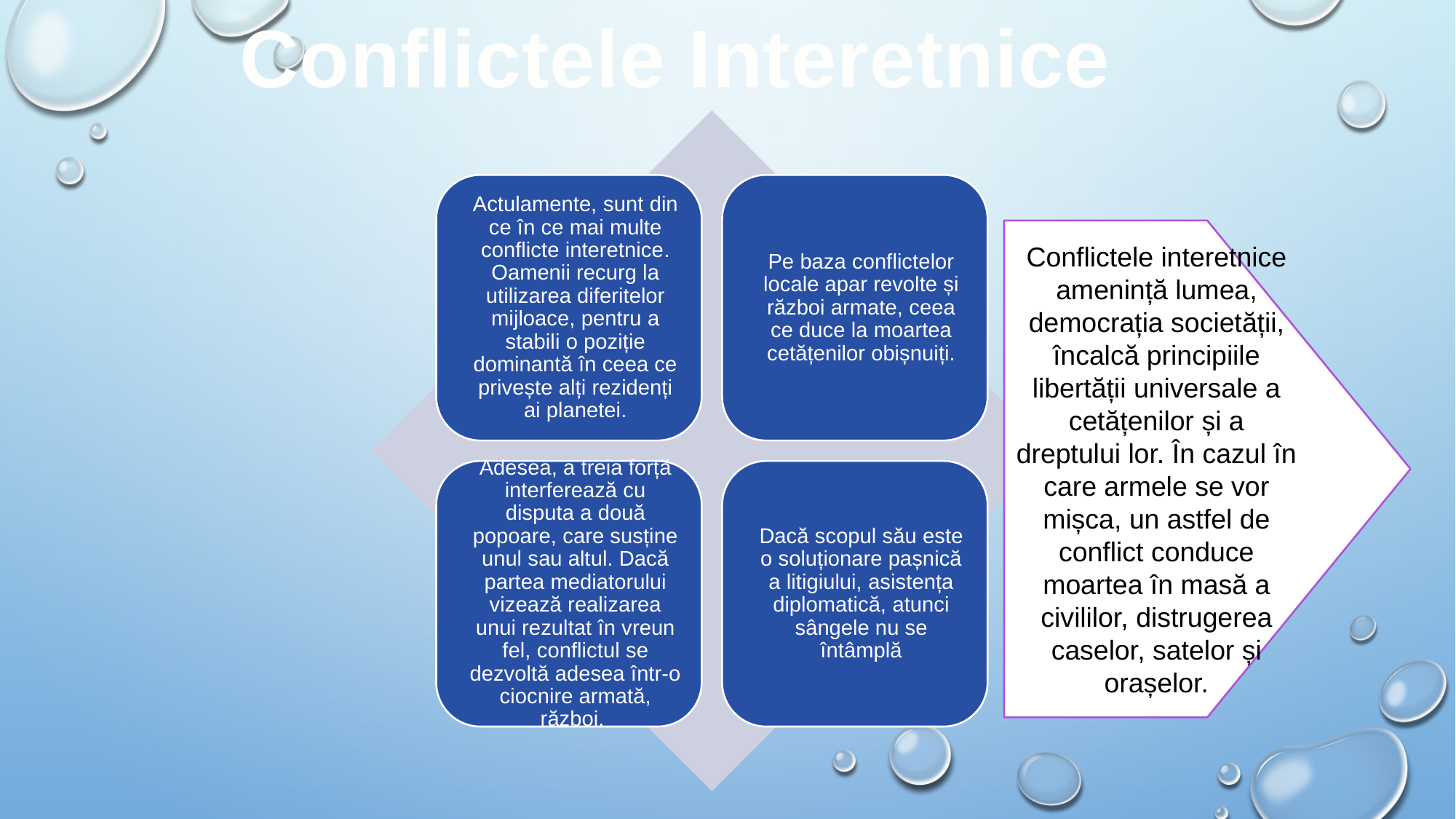

Conflictele Interetnice
Actulamente, sunt din ce în ce mai multe conflicte interetnice. Oamenii recurg la utilizarea diferitelor mijloace, pentru a stabili o poziție dominantă în ceea ce privește alți rezidenți ai planetei.
Pe baza conflictelor locale apar revolte și război armate, ceea ce duce la moartea cetățenilor obișnuiți.
Adesea, a treia forță interferează cu disputa a două popoare, care susține unul sau altul. Dacă partea mediatorului vizează realizarea unui rezultat în vreun fel, conflictul se dezvoltă adesea într-o ciocnire armată, război.
Dacă scopul său este o soluționare pașnică a litigiului, asistența diplomatică, atunci sângele nu se întâmplă
Conflictele interetnice amenință lumea, democrația societății, încalcă principiile libertății universale a cetățenilor și a dreptului lor. În cazul în care armele se vor mișca, un astfel de conflict conduce moartea în masă a civililor, distrugerea caselor, satelor și orașelor.